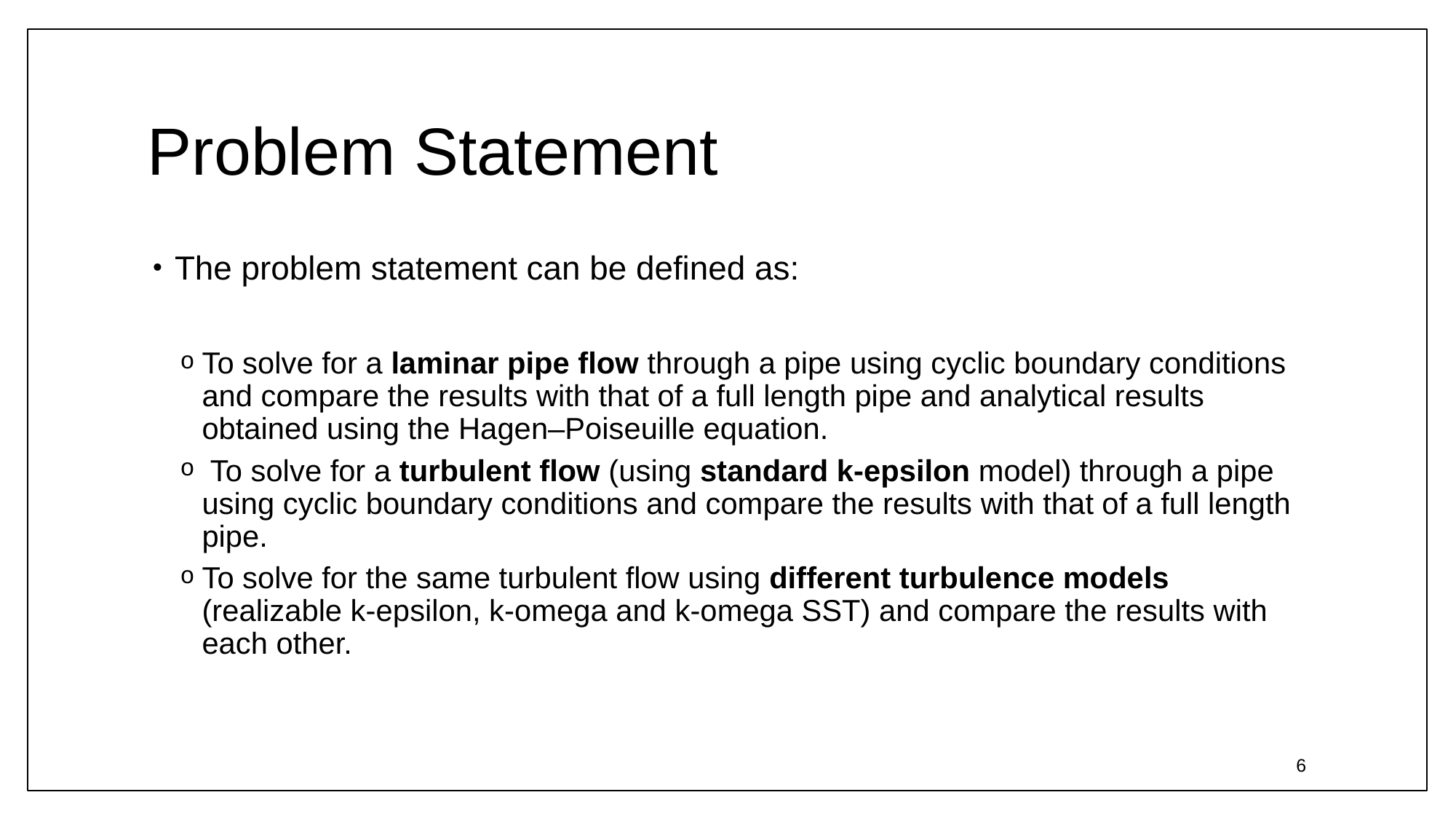

# Problem Statement
The problem statement can be defined as:

To solve for a laminar pipe flow through a pipe using cyclic boundary conditions and compare the results with that of a full length pipe and analytical results obtained using the Hagen–Poiseuille equation.
 To solve for a turbulent flow (using standard k-epsilon model) through a pipe using cyclic boundary conditions and compare the results with that of a full length pipe.
To solve for the same turbulent flow using different turbulence models (realizable k-epsilon, k-omega and k-omega SST) and compare the results with each other.

6